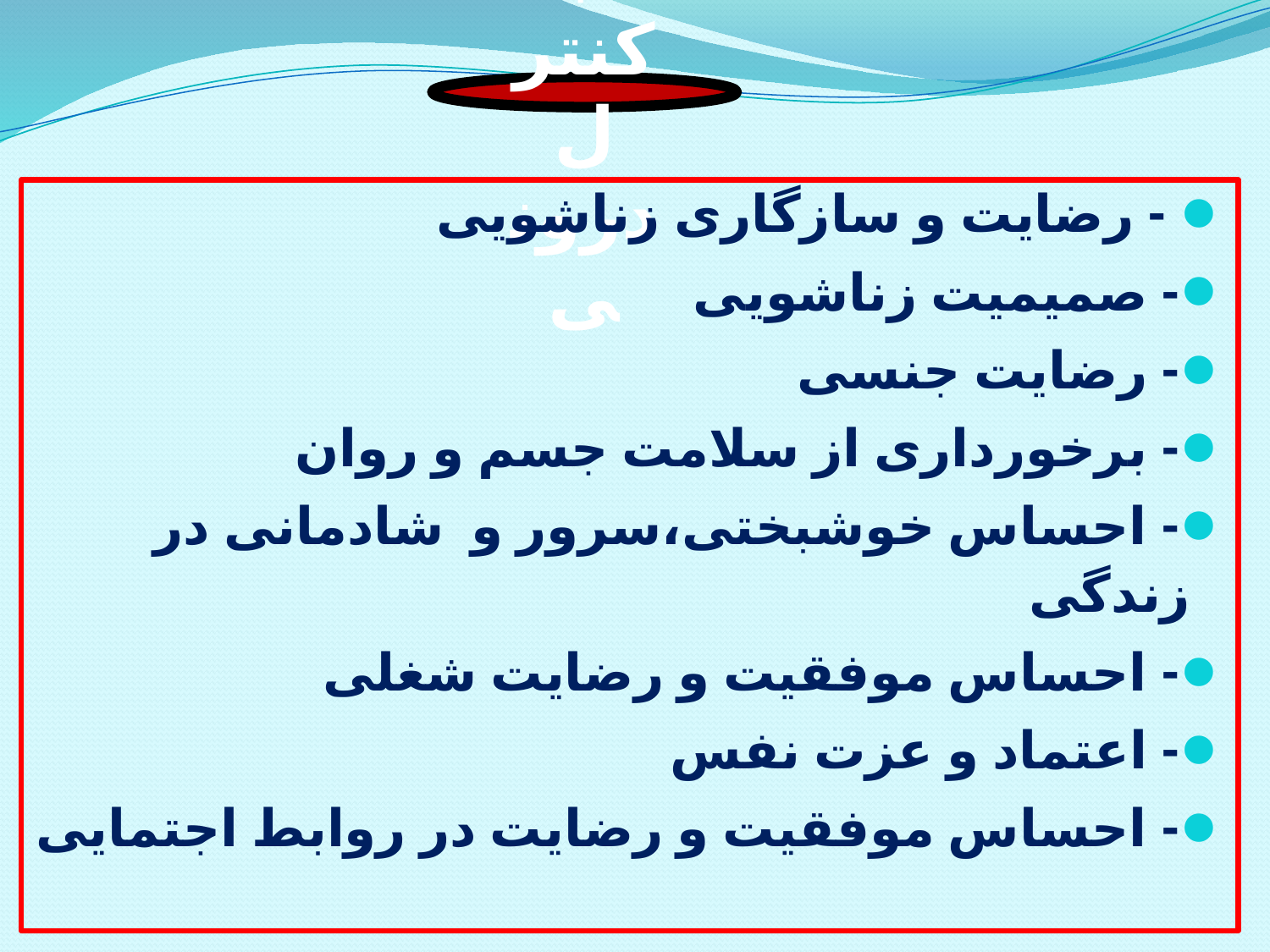

- رضایت و سازگاری زناشویی
- صمیمیت زناشویی
- رضایت جنسی
- برخورداری از سلامت جسم و روان
- احساس خوشبختی،سرور و  شادمانی در زندگی
- احساس موفقیت و رضایت شغلی
- اعتماد و عزت نفس
- احساس موفقیت و رضایت در روابط اجتمایی